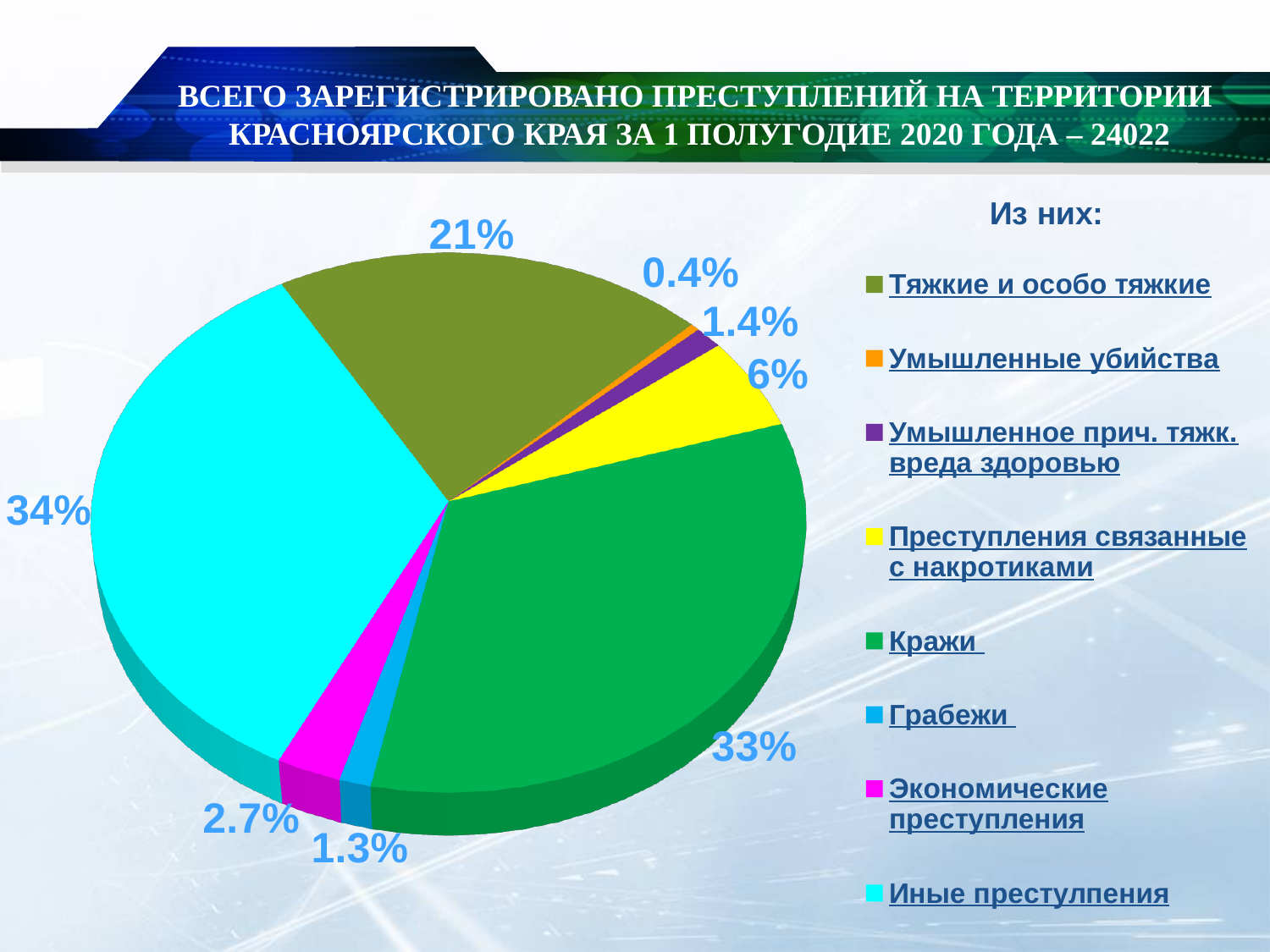

ВСЕГО ЗАРЕГИСТРИРОВАНО ПРЕСТУПЛЕНИЙ НА ТЕРРИТОРИИ
КРАСНОЯРСКОГО КРАЯ ЗА 1 ПОЛУГОДИЕ 2020 ГОДА – 24022

[unsupported chart]